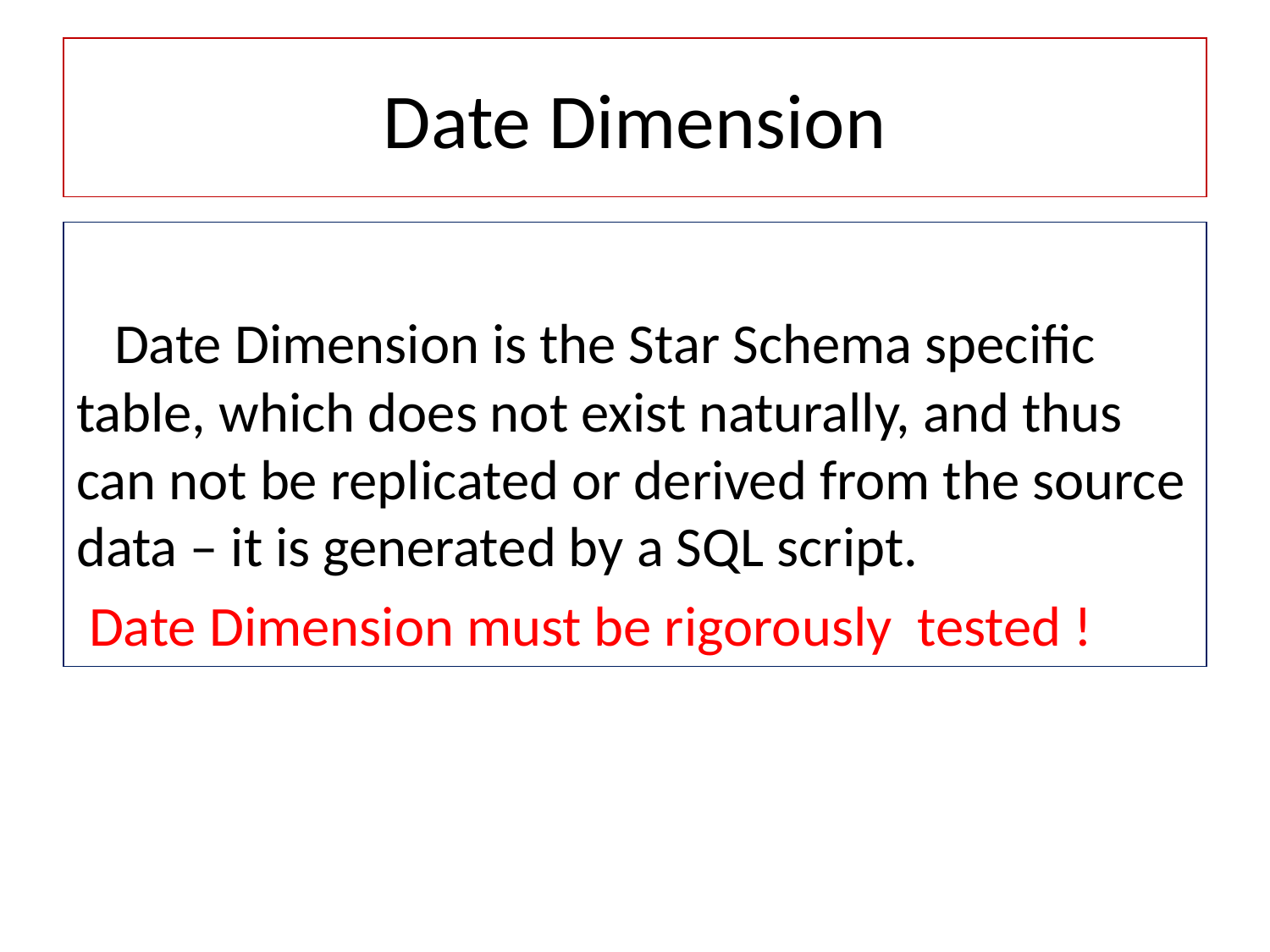

# Date Dimension

   Date Dimension is the Star Schema specific table, which does not exist naturally, and thus can not be replicated or derived from the source data – it is generated by a SQL script.
 Date Dimension must be rigorously  tested !